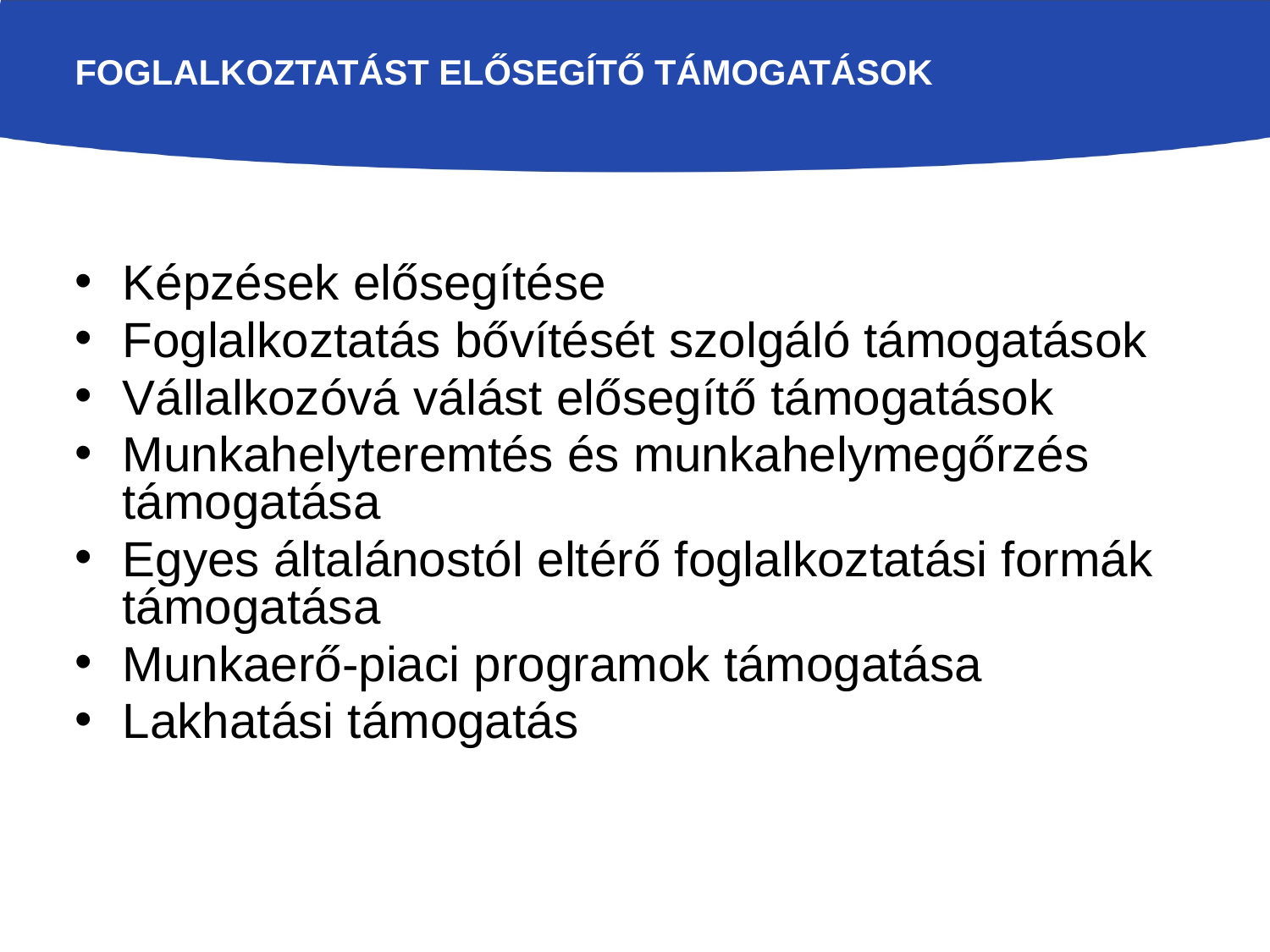

# Foglalkoztatást elősegítő támogatások
Képzések elősegítése
Foglalkoztatás bővítését szolgáló támogatások
Vállalkozóvá válást elősegítő támogatások
Munkahelyteremtés és munkahelymegőrzés támogatása
Egyes általánostól eltérő foglalkoztatási formák támogatása
Munkaerő-piaci programok támogatása
Lakhatási támogatás